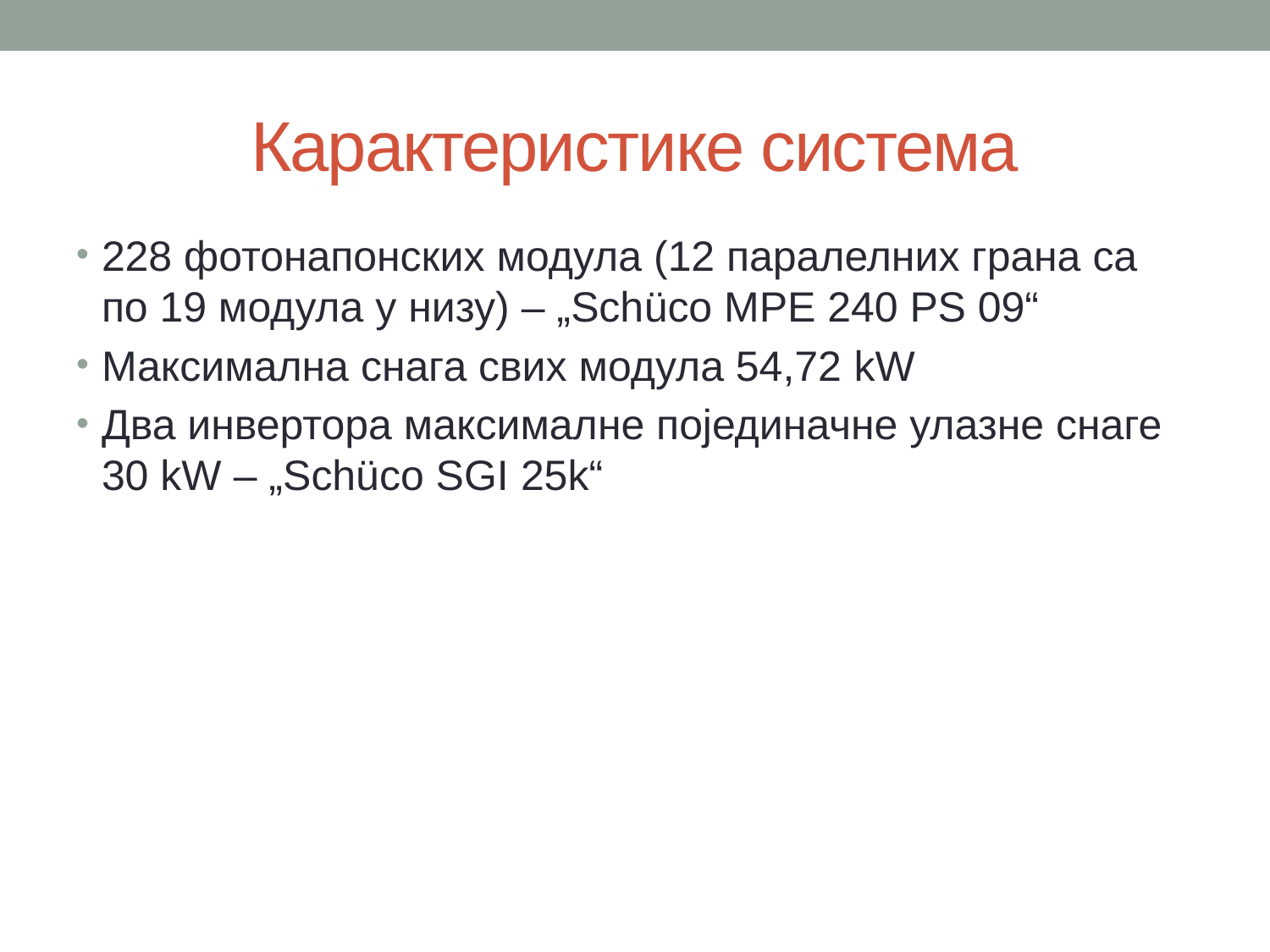

# Карактеристике система
228 фотонапонских модула (12 паралелних грана са по 19 модула у низу) – „Schüco MPE 240 PS 09“
Максимална снага свих модула 54,72 kW
Два инвертора максималне појединачне улазне снаге 30 kW – „Schüco SGI 25k“